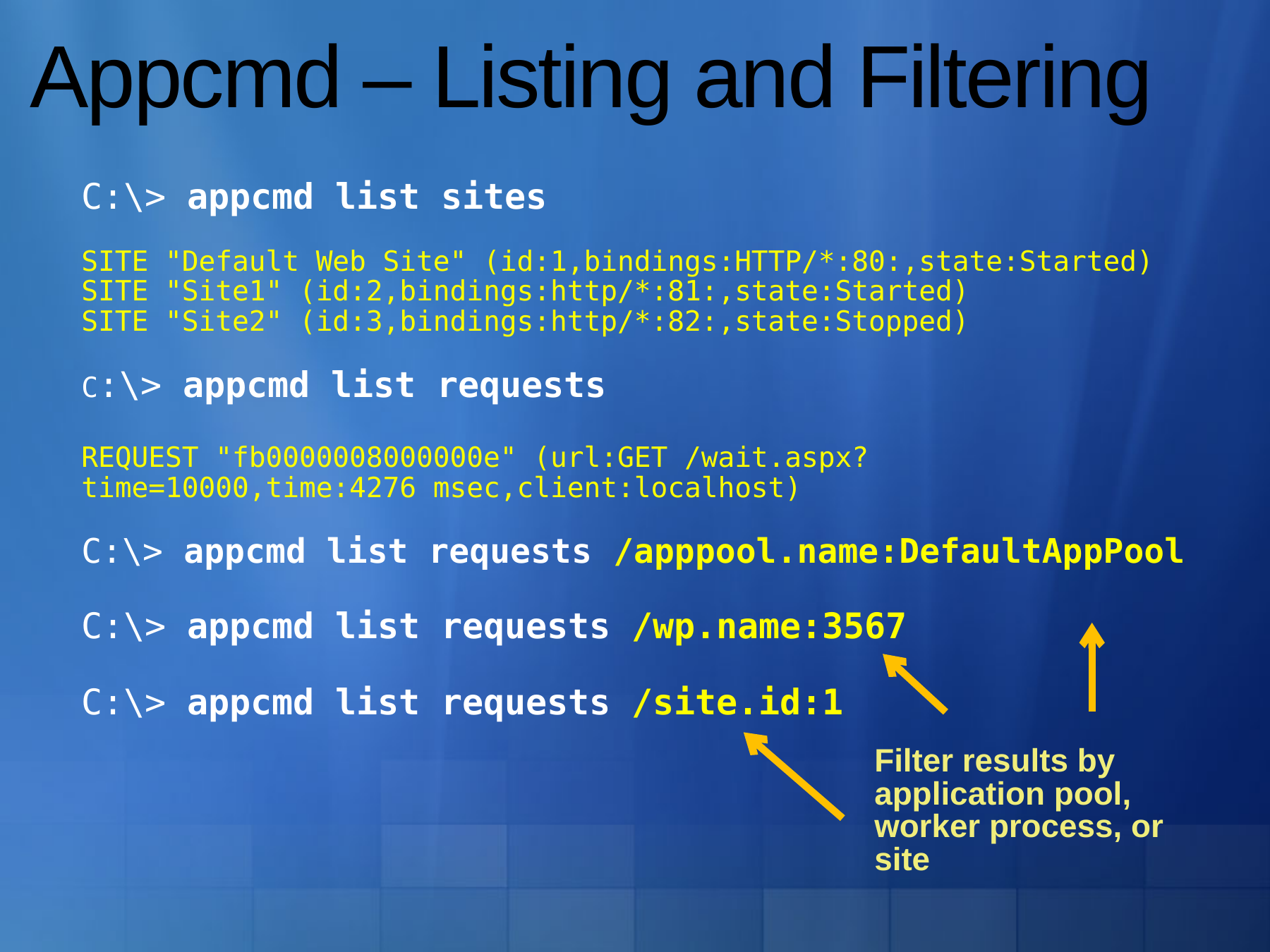

# Appcmd – Listing and Filtering
C:\> appcmd list sites

SITE "Default Web Site" (id:1,bindings:HTTP/*:80:,state:Started)
SITE "Site1" (id:2,bindings:http/*:81:,state:Started)
SITE "Site2" (id:3,bindings:http/*:82:,state:Stopped)

C:\> appcmd list requests

REQUEST "fb0000008000000e" (url:GET /wait.aspx?time=10000,time:4276 msec,client:localhost)

C:\> appcmd list requests /apppool.name:DefaultAppPool
C:\> appcmd list requests /wp.name:3567
C:\> appcmd list requests /site.id:1

Filter results by application pool, worker process, or site